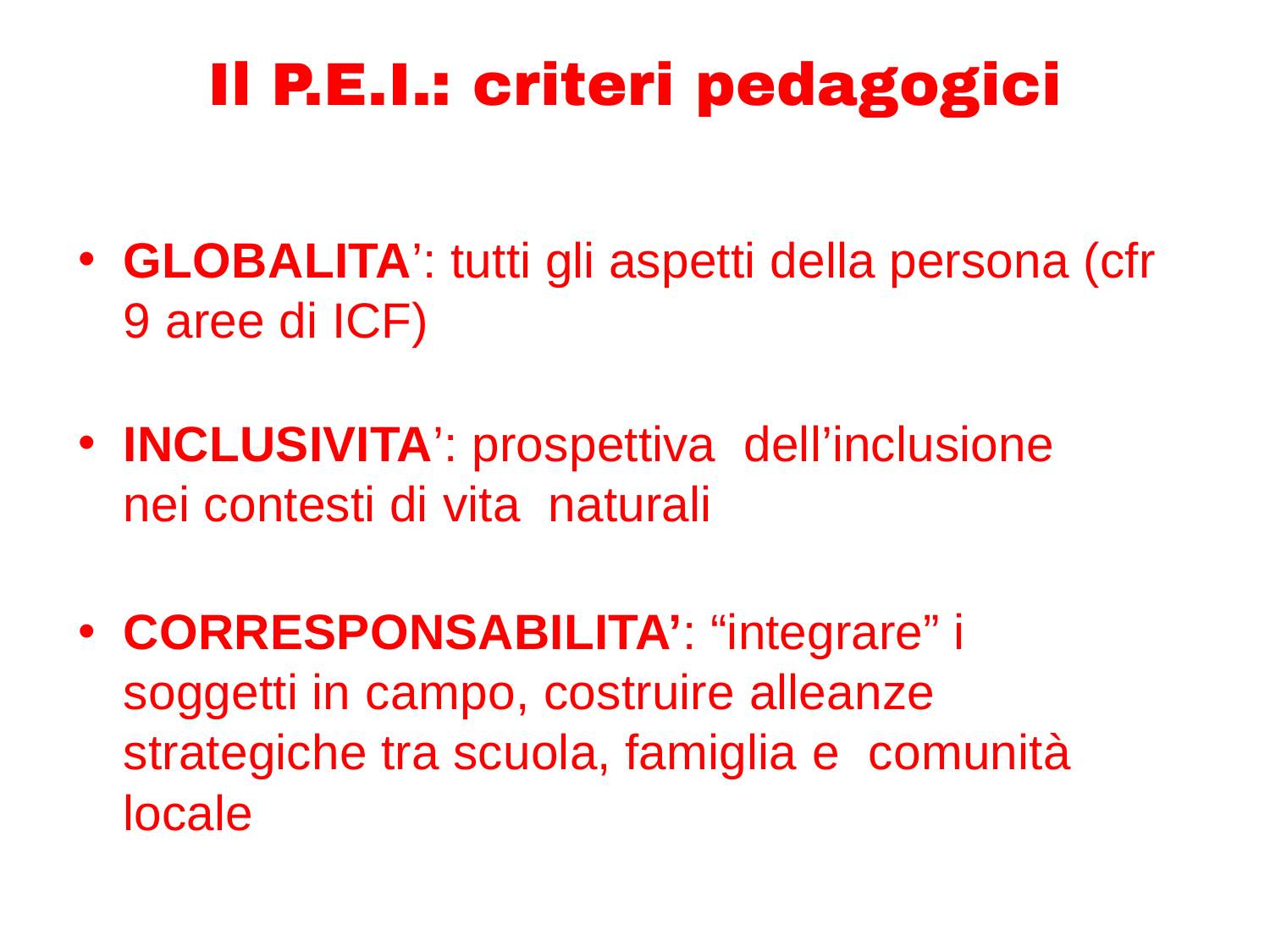

# Il P.E.I.: criteri pedagogici
GLOBALITA’: tutti gli aspetti della persona (cfr 9 aree di ICF)

INCLUSIVITA’: prospettiva  dell’inclusione nei contesti di vita  naturali

CORRESPONSABILITA’: “integrare” i  soggetti in campo, costruire alleanze  strategiche tra scuola, famiglia e  comunità locale